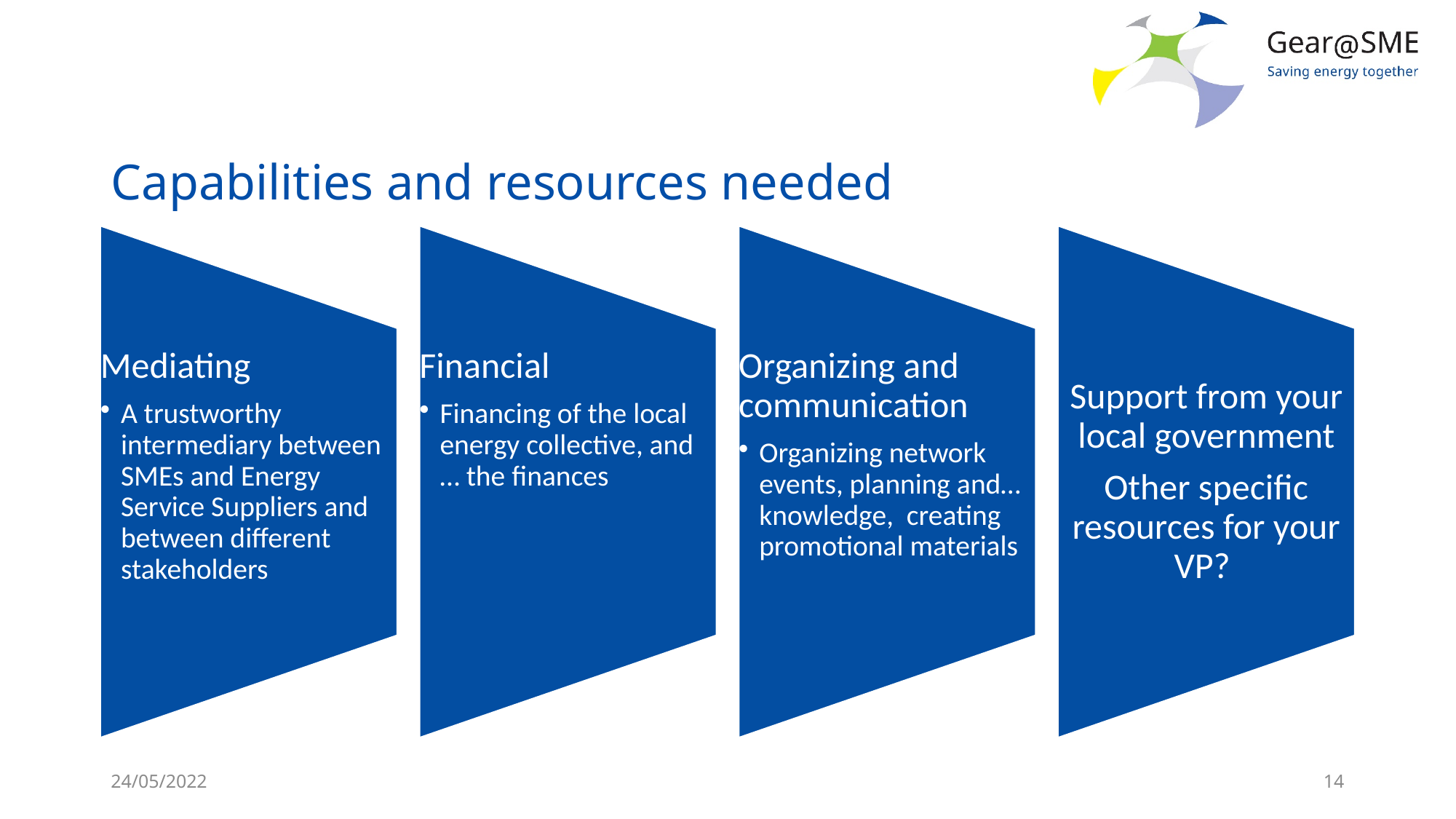

# Capabilities and resources needed
Mediating
A trustworthy intermediary between SMEs and Energy Service Suppliers and between different stakeholders
Financial
Financing of the local energy collective, and … the finances
Organizing and communication
Organizing network events, planning and… knowledge,  creating promotional materials
Support from your local government
Other specific resources for your VP?

24/05/2022
14